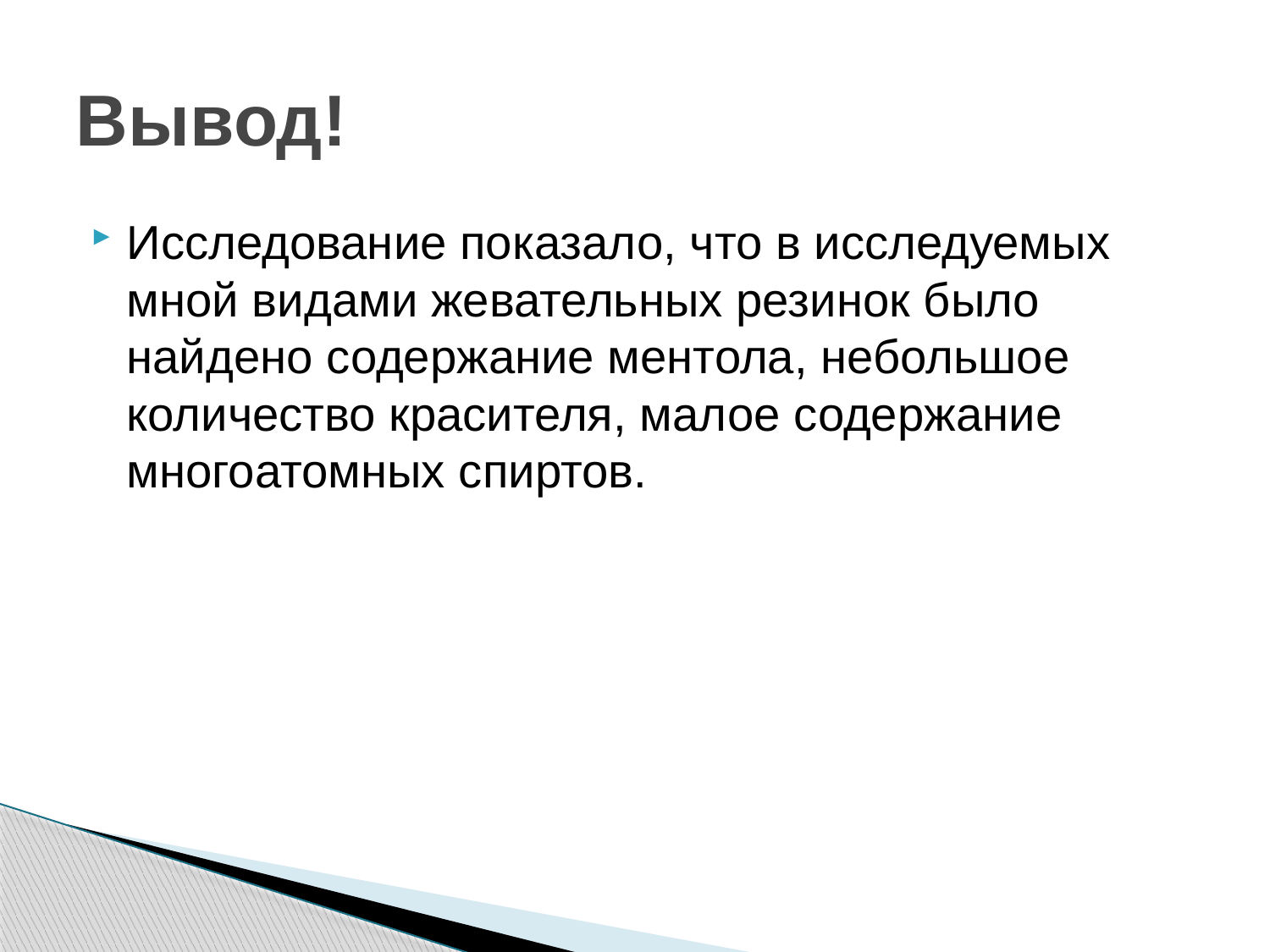

# Вывод!
Исследование показало, что в исследуемых мной видами жевательных резинок было найдено содержание ментола, небольшое количество красителя, малое содержание многоатомных спиртов.